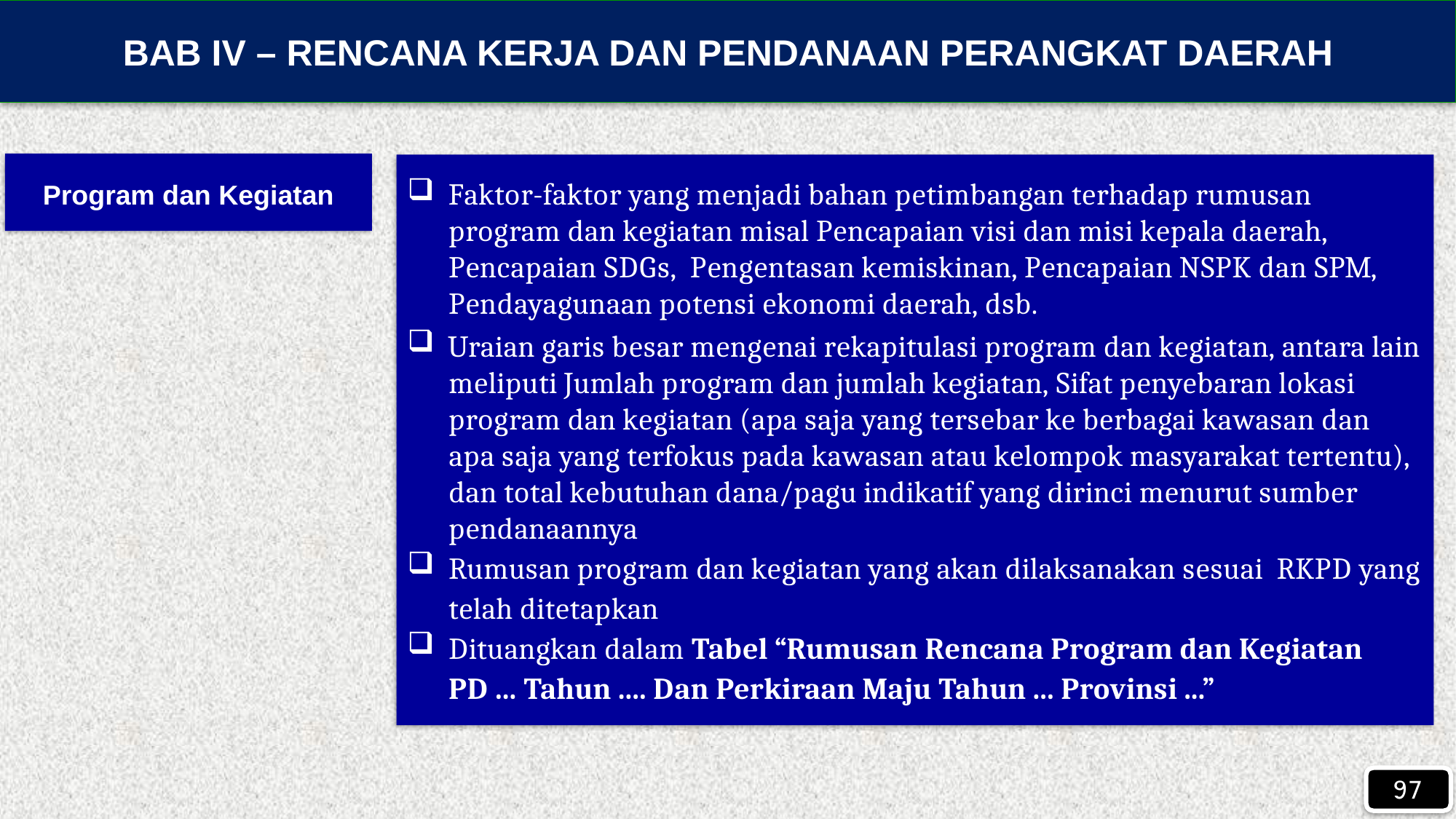

BAB IV – RENCANA KERJA DAN PENDANAAN PERANGKAT DAERAH
Program dan Kegiatan
Faktor-faktor yang menjadi bahan petimbangan terhadap rumusan program dan kegiatan misal Pencapaian visi dan misi kepala daerah, Pencapaian SDGs,  Pengentasan kemiskinan, Pencapaian NSPK dan SPM, Pendayagunaan potensi ekonomi daerah, dsb.
Uraian garis besar mengenai rekapitulasi program dan kegiatan, antara lain meliputi Jumlah program dan jumlah kegiatan, Sifat penyebaran lokasi program dan kegiatan (apa saja yang tersebar ke berbagai kawasan dan apa saja yang terfokus pada kawasan atau kelompok masyarakat tertentu), dan total kebutuhan dana/pagu indikatif yang dirinci menurut sumber pendanaannya
Rumusan program dan kegiatan yang akan dilaksanakan sesuai  RKPD yang telah ditetapkan
Dituangkan dalam Tabel “Rumusan Rencana Program dan Kegiatan PD ... Tahun .... Dan Perkiraan Maju Tahun ... Provinsi ...”
97